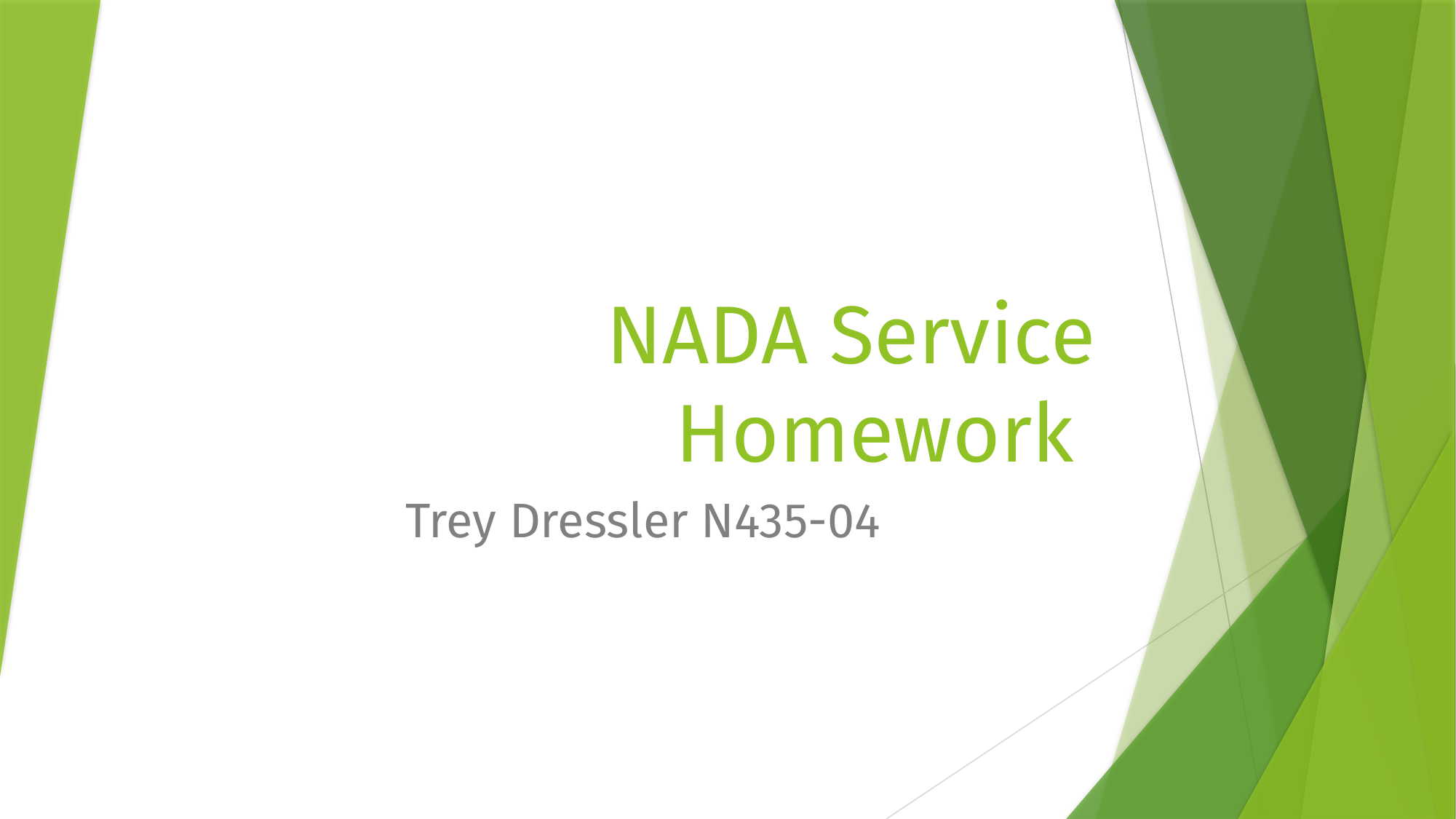

# NADA Service Homework
Trey Dressler N435-04